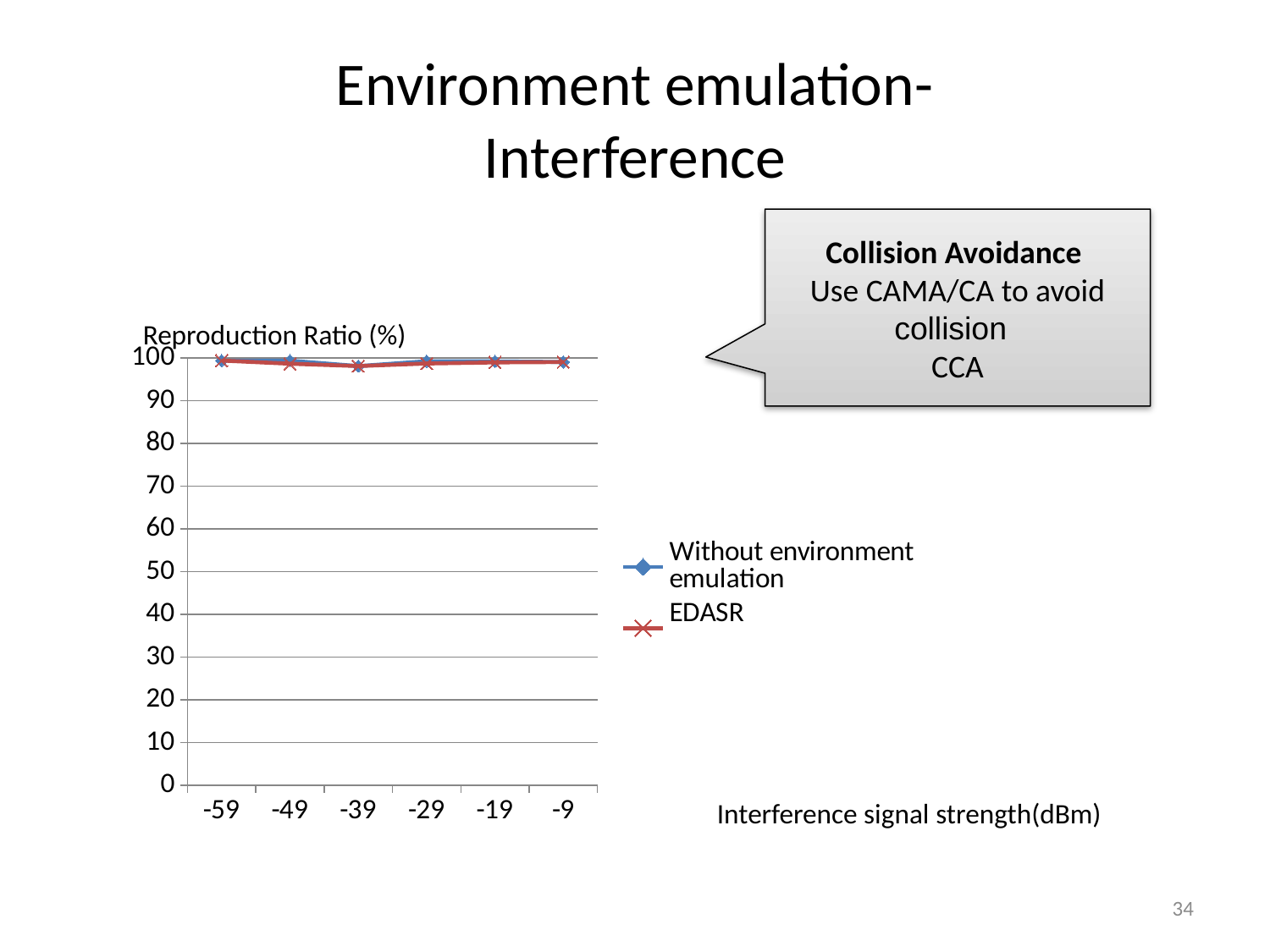

# Environment emulation- Interference
Collision Avoidance
Use CAMA/CA to avoid collision
CCA

Reproduction Ratio (%)

### Chart

| Category |  |  |
|---|---|---|
| -59 | 99.41747572815534 | 99.41747572815534 |
| -49 | 99.40040650406505 | 98.6788617886179 |
| -39 | 98.12260138989731 | 98.13297375790893 |
| -29 | 99.26955463122654 | 98.73186567921273 |
| -19 | 99.22528032619776 | 98.99082568807339 |
| -9 | 99.08285565398644 | 99.08285565398644 |
Interference signal strength(dBm)
34